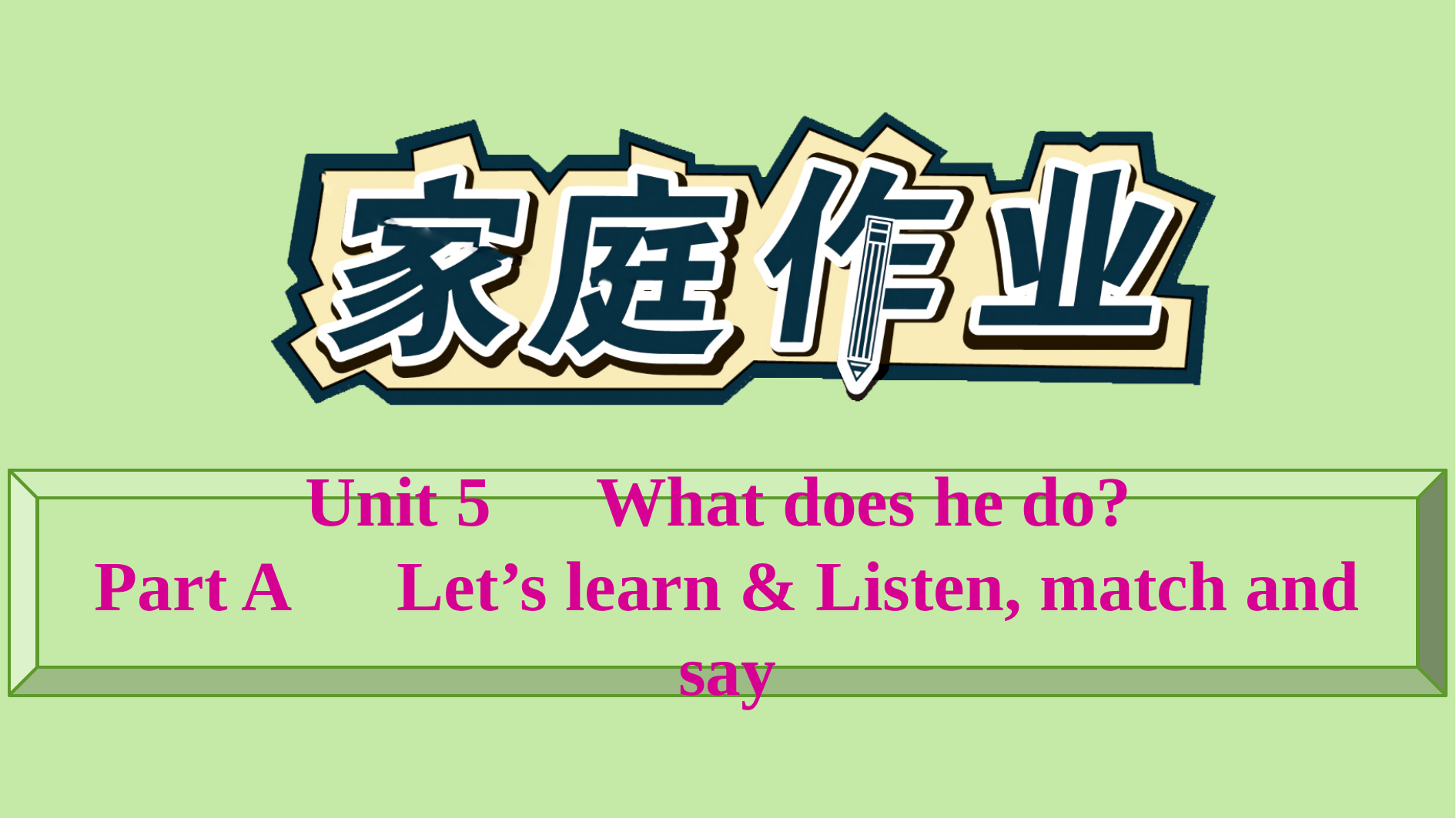

Unit 5　What does he do?
Part A　Let’s learn & Listen, match and say